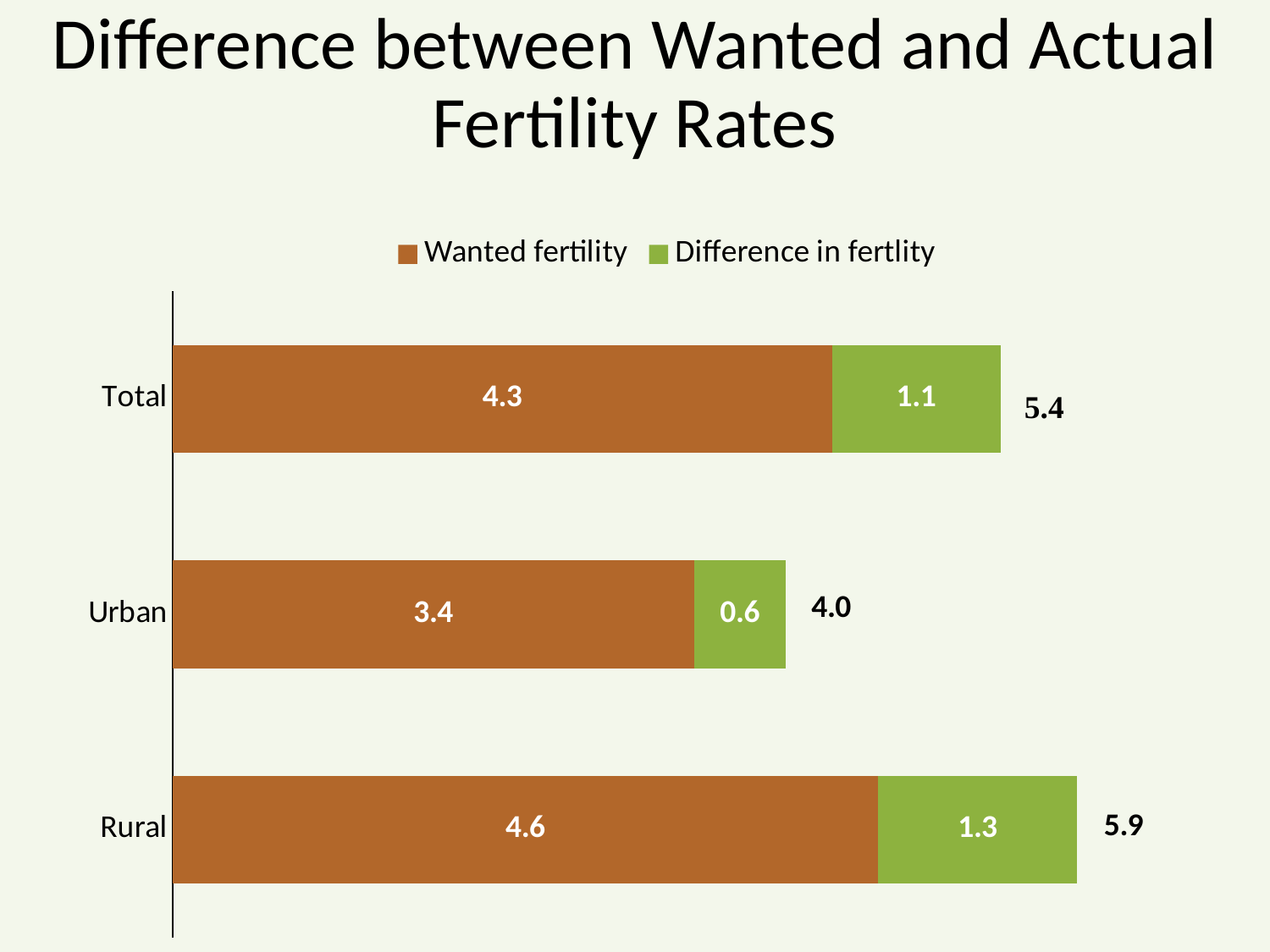

# Difference between Wanted and Actual Fertility Rates

### Chart

| Category | Wanted fertility | Difference in fertlity |
|---|---|---|
| Rural | 4.6 | 1.3000000000000007 |
| Urban | 3.4 | 0.6000000000000001 |
| Total | 4.3 | 1.1000000000000005 |